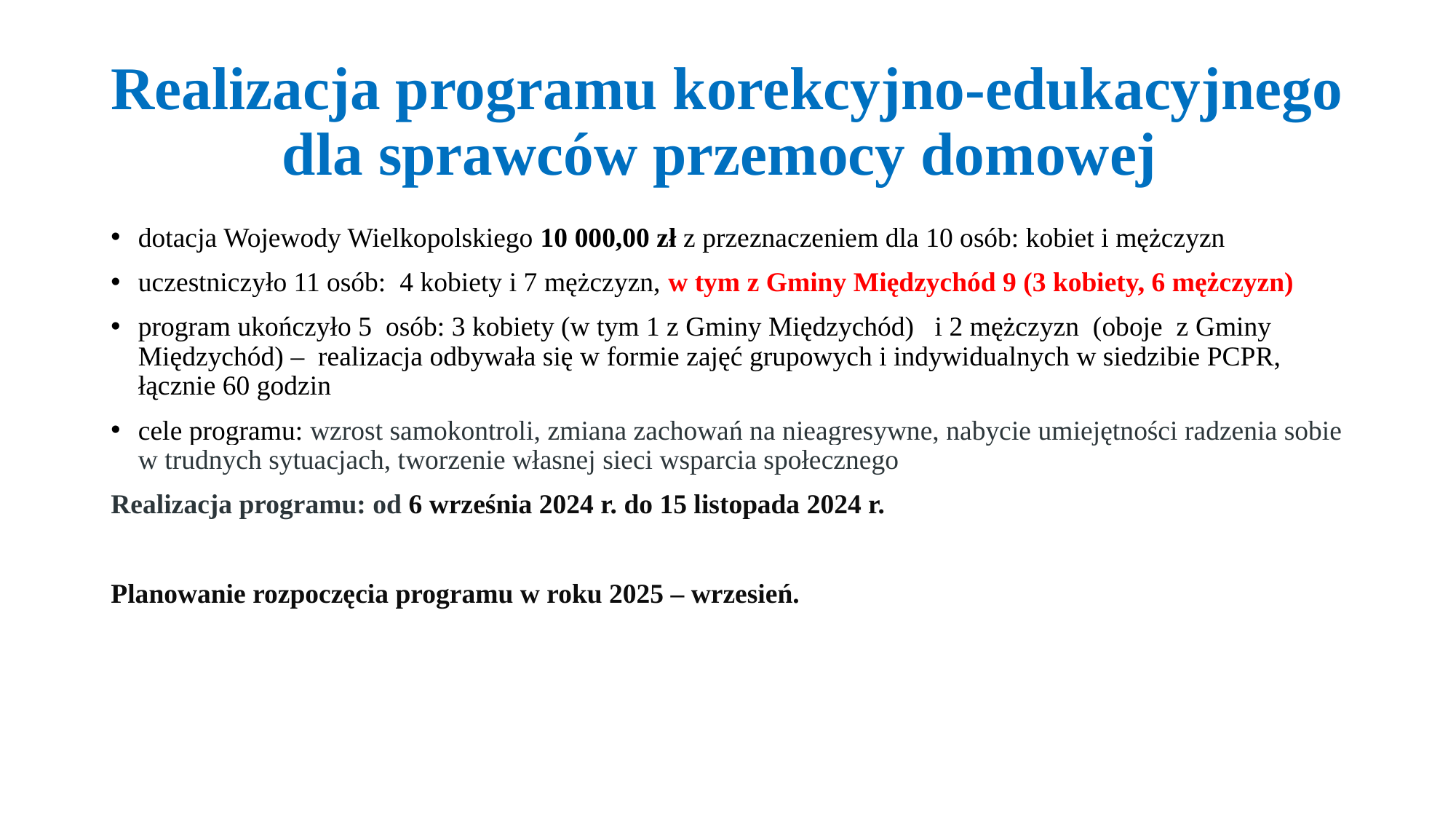

# Realizacja programu korekcyjno-edukacyjnego dla sprawców przemocy domowej
dotacja Wojewody Wielkopolskiego 10 000,00 zł z przeznaczeniem dla 10 osób: kobiet i mężczyzn
uczestniczyło 11 osób:  4 kobiety i 7 mężczyzn, w tym z Gminy Międzychód 9 (3 kobiety, 6 mężczyzn)
program ukończyło 5  osób: 3 kobiety (w tym 1 z Gminy Międzychód)   i 2 mężczyzn  (oboje  z Gminy Międzychód) –  realizacja odbywała się w formie zajęć grupowych i indywidualnych w siedzibie PCPR, łącznie 60 godzin
cele programu: wzrost samokontroli, zmiana zachowań na nieagresywne, nabycie umiejętności radzenia sobie w trudnych sytuacjach, tworzenie własnej sieci wsparcia społecznego
Realizacja programu: od 6 września 2024 r. do 15 listopada 2024 r.

Planowanie rozpoczęcia programu w roku 2025 – wrzesień.